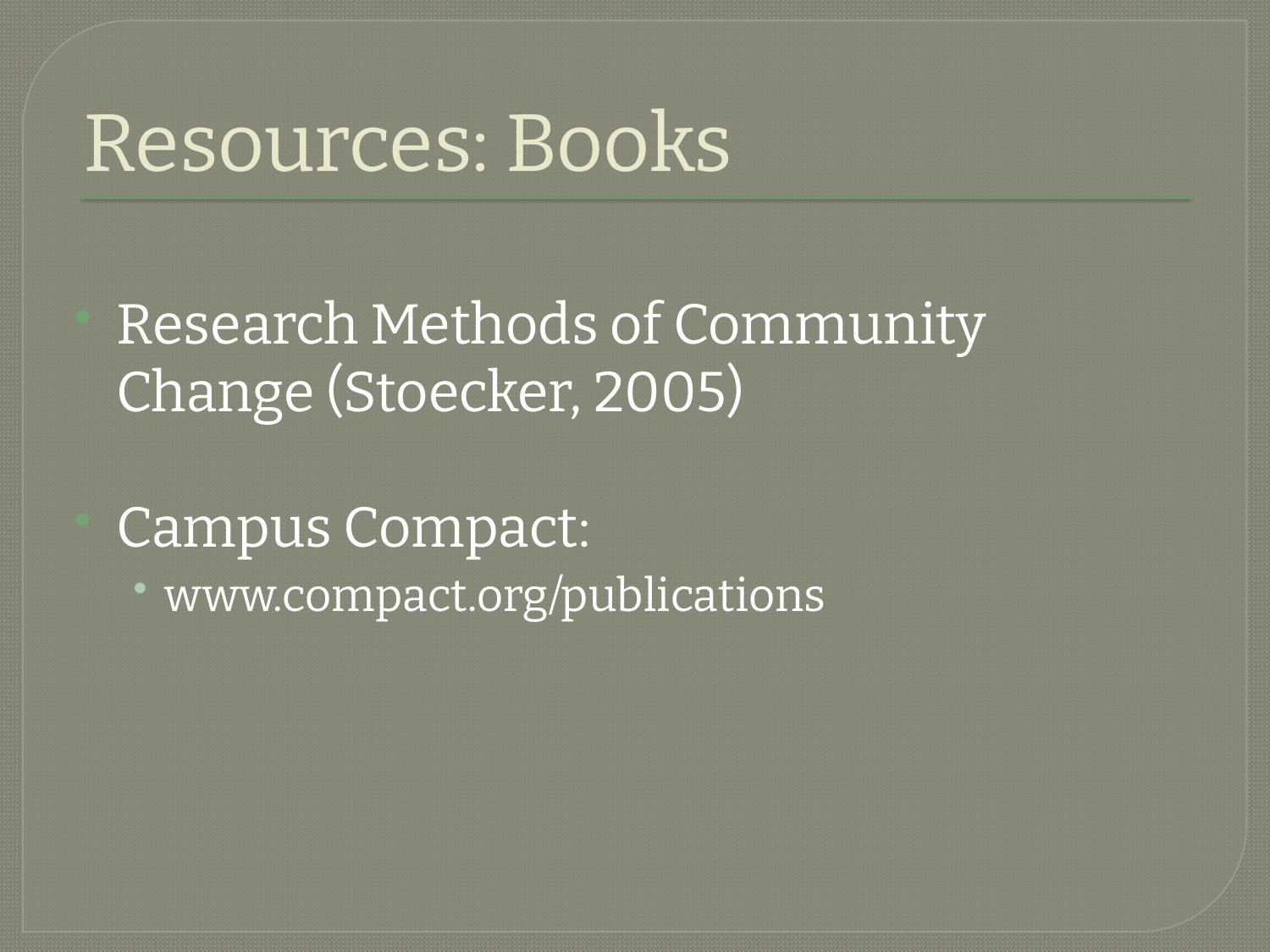

# Resources: Books
Research Methods of Community Change (Stoecker, 2005)

Campus Compact:
www.compact.org/publications